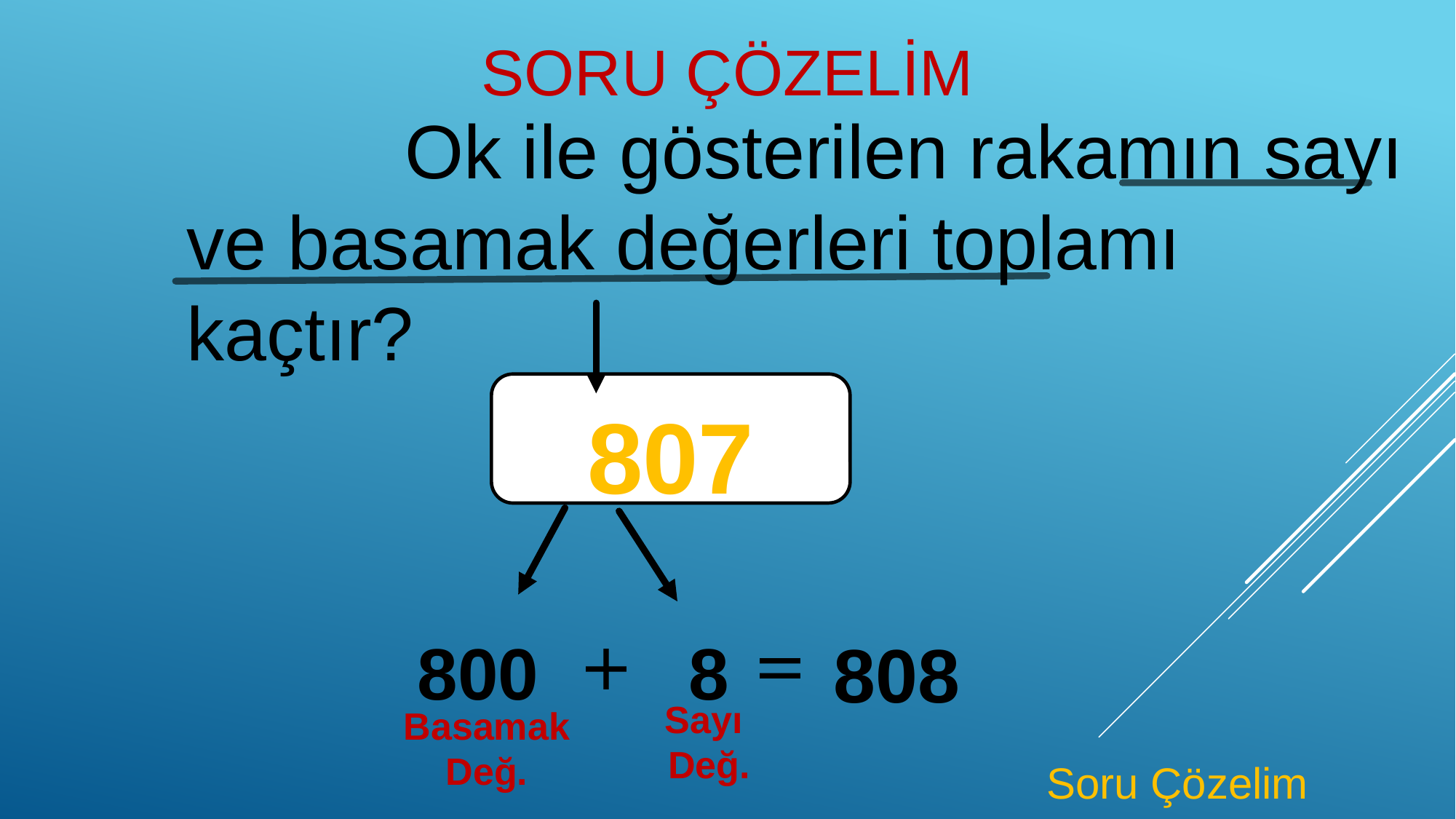

# Soru Çözelim
		Ok ile gösterilen rakamın sayı ve basamak değerleri toplamı kaçtır?
807
=
+
8
808
800
Sayı
 Değ.
Basamak Değ.
Soru Çözelim